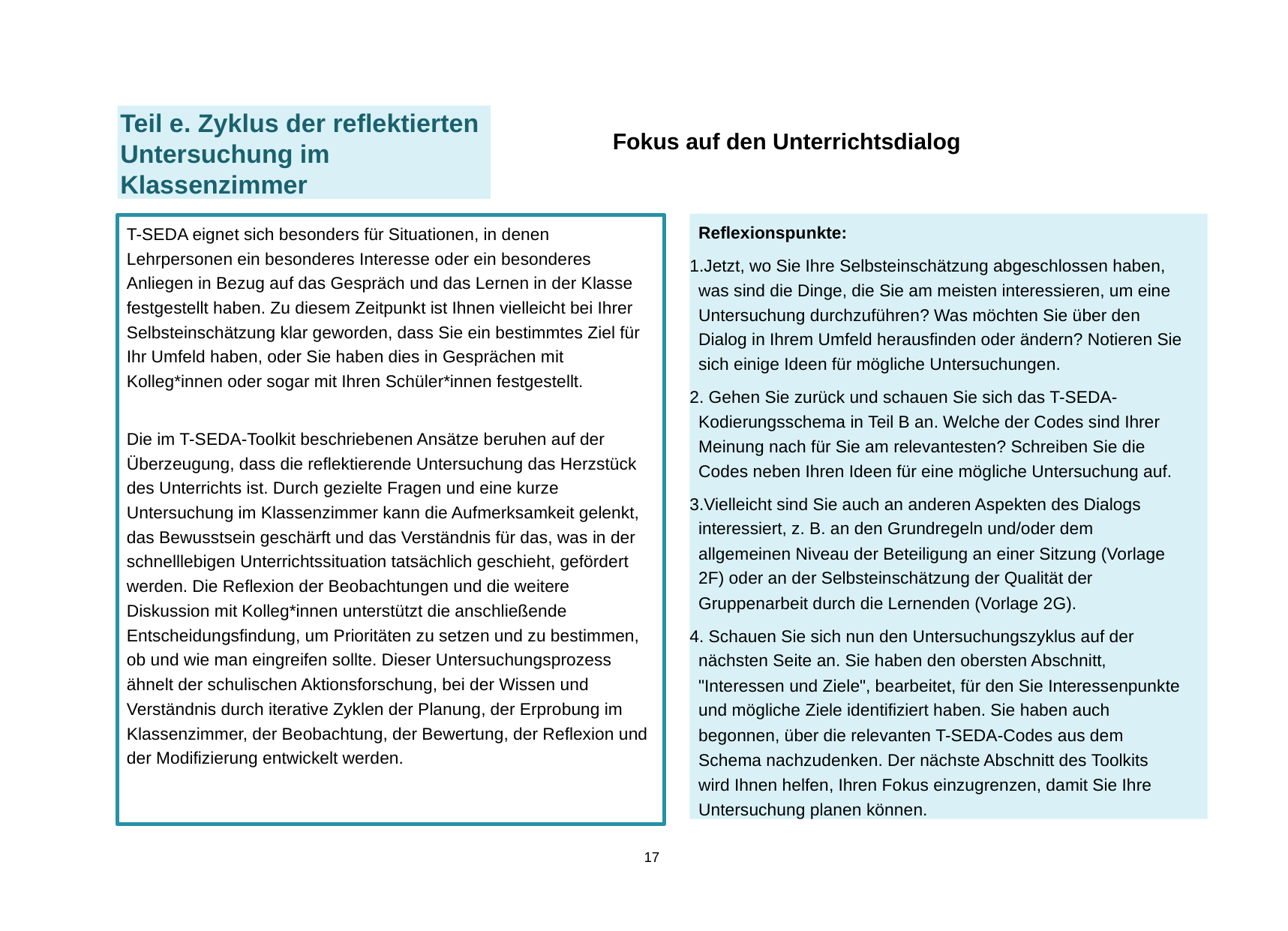

Teil e. Zyklus der reflektierten Untersuchung im Klassenzimmer
Fokus auf den Unterrichtsdialog
Reflexionspunkte:
Jetzt, wo Sie Ihre Selbsteinschätzung abgeschlossen haben, was sind die Dinge, die Sie am meisten interessieren, um eine Untersuchung durchzuführen? Was möchten Sie über den Dialog in Ihrem Umfeld herausfinden oder ändern? Notieren Sie sich einige Ideen für mögliche Untersuchungen.
 Gehen Sie zurück und schauen Sie sich das T-SEDA-Kodierungsschema in Teil B an. Welche der Codes sind Ihrer Meinung nach für Sie am relevantesten? Schreiben Sie die Codes neben Ihren Ideen für eine mögliche Untersuchung auf.
Vielleicht sind Sie auch an anderen Aspekten des Dialogs interessiert, z. B. an den Grundregeln und/oder dem allgemeinen Niveau der Beteiligung an einer Sitzung (Vorlage 2F) oder an der Selbsteinschätzung der Qualität der Gruppenarbeit durch die Lernenden (Vorlage 2G).
 Schauen Sie sich nun den Untersuchungszyklus auf der nächsten Seite an. Sie haben den obersten Abschnitt, "Interessen und Ziele", bearbeitet, für den Sie Interessenpunkte und mögliche Ziele identifiziert haben. Sie haben auch begonnen, über die relevanten T-SEDA-Codes aus dem Schema nachzudenken. Der nächste Abschnitt des Toolkits wird Ihnen helfen, Ihren Fokus einzugrenzen, damit Sie Ihre Untersuchung planen können.
T-SEDA eignet sich besonders für Situationen, in denen Lehrpersonen ein besonderes Interesse oder ein besonderes Anliegen in Bezug auf das Gespräch und das Lernen in der Klasse festgestellt haben. Zu diesem Zeitpunkt ist Ihnen vielleicht bei Ihrer Selbsteinschätzung klar geworden, dass Sie ein bestimmtes Ziel für Ihr Umfeld haben, oder Sie haben dies in Gesprächen mit Kolleg*innen oder sogar mit Ihren Schüler*innen festgestellt.

Die im T-SEDA-Toolkit beschriebenen Ansätze beruhen auf der Überzeugung, dass die reflektierende Untersuchung das Herzstück des Unterrichts ist. Durch gezielte Fragen und eine kurze Untersuchung im Klassenzimmer kann die Aufmerksamkeit gelenkt, das Bewusstsein geschärft und das Verständnis für das, was in der schnelllebigen Unterrichtssituation tatsächlich geschieht, gefördert werden. Die Reflexion der Beobachtungen und die weitere Diskussion mit Kolleg*innen unterstützt die anschließende Entscheidungsfindung, um Prioritäten zu setzen und zu bestimmen, ob und wie man eingreifen sollte. Dieser Untersuchungsprozess ähnelt der schulischen Aktionsforschung, bei der Wissen und Verständnis durch iterative Zyklen der Planung, der Erprobung im Klassenzimmer, der Beobachtung, der Bewertung, der Reflexion und der Modifizierung entwickelt werden.

17